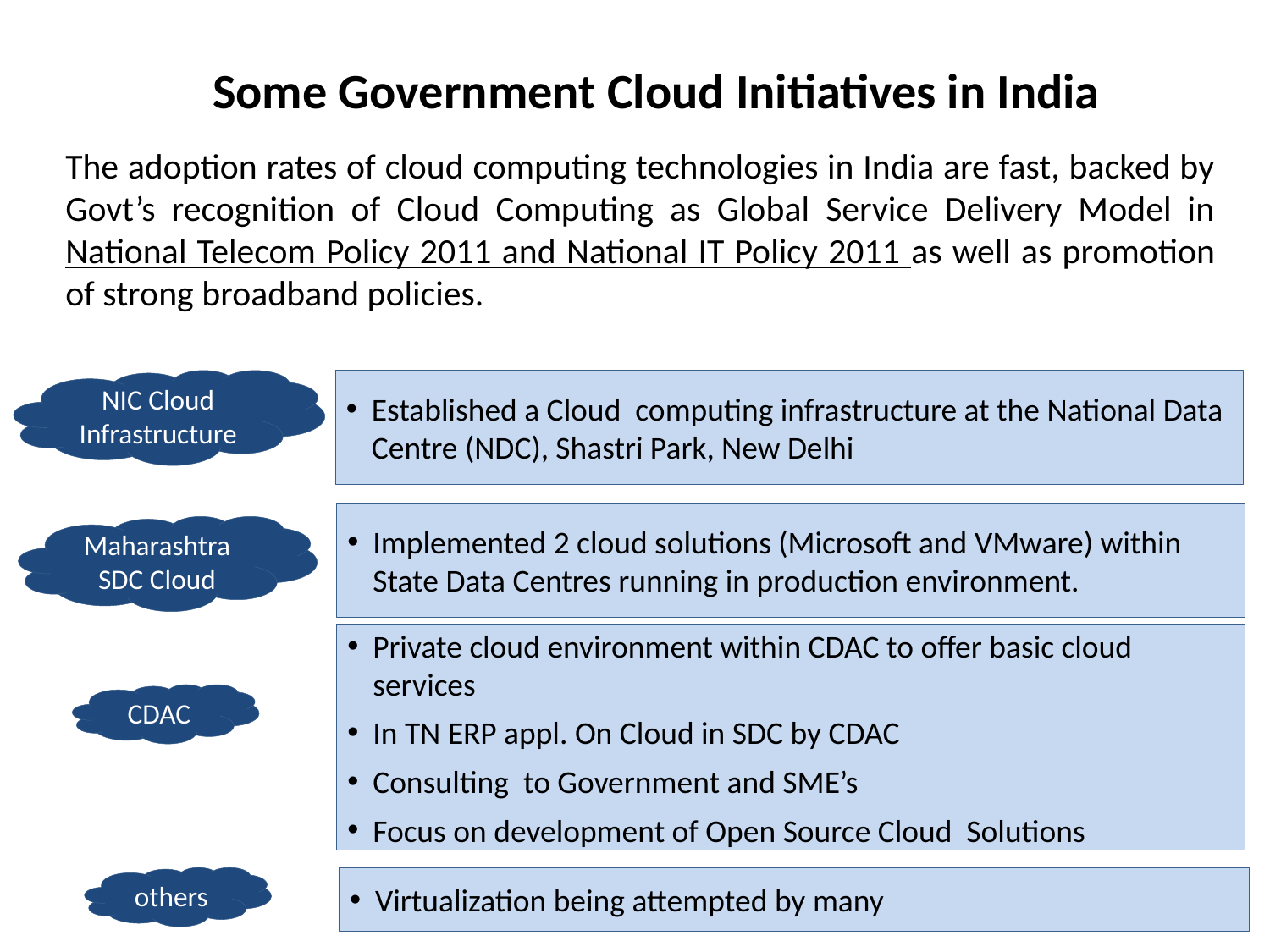

# Some Government Cloud Initiatives in India
The adoption rates of cloud computing technologies in India are fast, backed by Govt’s recognition of Cloud Computing as Global Service Delivery Model in National Telecom Policy 2011 and National IT Policy 2011 as well as promotion of strong broadband policies.
NIC Cloud Infrastructure
Established a Cloud  computing infrastructure at the National Data Centre (NDC), Shastri Park, New Delhi
Implemented 2 cloud solutions (Microsoft and VMware) within State Data Centres running in production environment.
Maharashtra SDC Cloud
Private cloud environment within CDAC to offer basic cloud services
In TN ERP appl. On Cloud in SDC by CDAC
Consulting  to Government and SME’s
Focus on development of Open Source Cloud  Solutions
CDAC
others
Virtualization being attempted by many